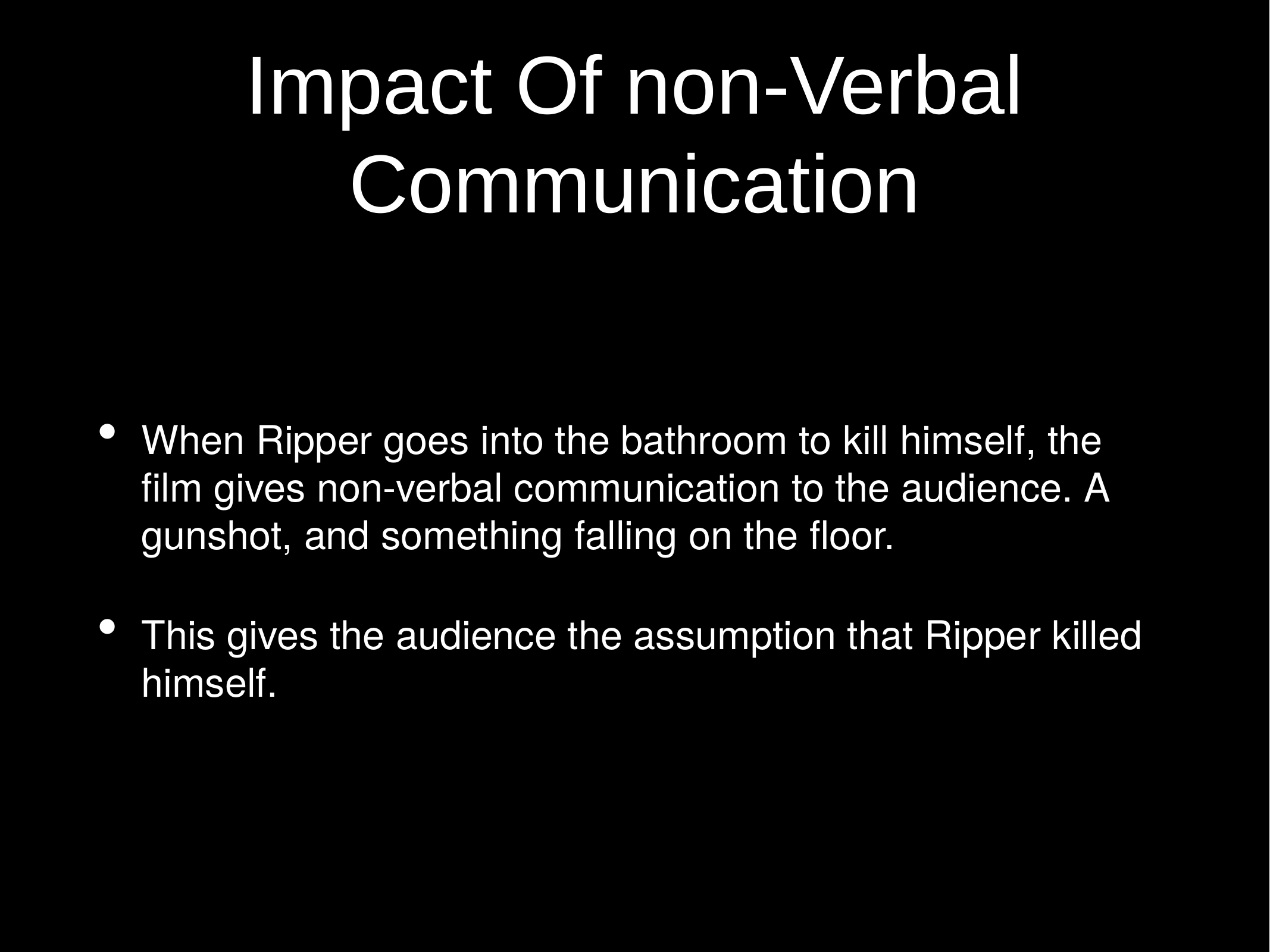

# Impact Of non-Verbal Communication
When Ripper goes into the bathroom to kill himself, the film gives non-verbal communication to the audience. A gunshot, and something falling on the floor.
This gives the audience the assumption that Ripper killed himself.